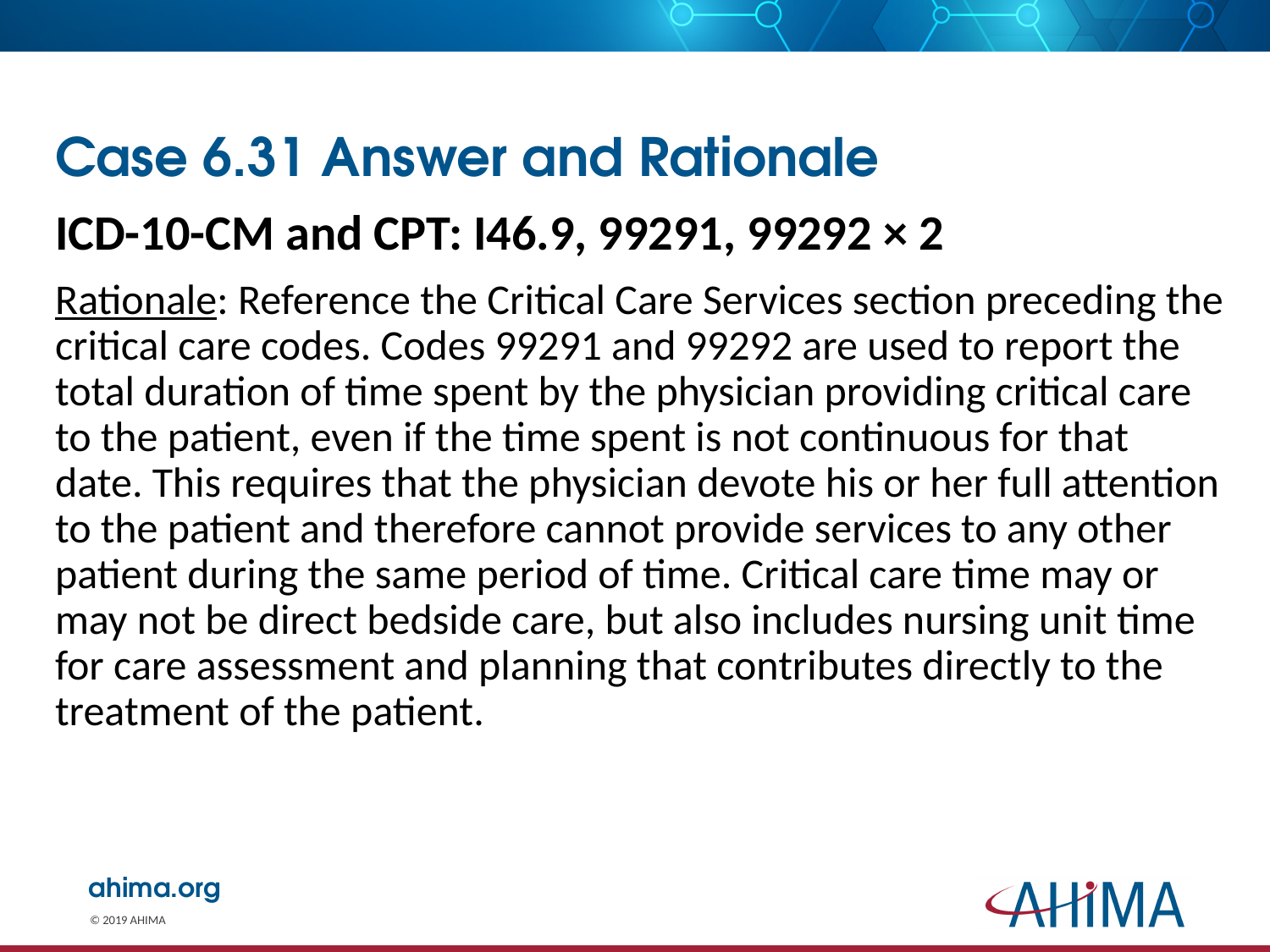

# Case 6.31 Answer and Rationale
ICD-10-CM and CPT: I46.9, 99291, 99292 × 2
Rationale: Reference the Critical Care Services section preceding the critical care codes. Codes 99291 and 99292 are used to report the total duration of time spent by the physician providing critical care to the patient, even if the time spent is not continuous for that date. This requires that the physician devote his or her full attention to the patient and therefore cannot provide services to any other patient during the same period of time. Critical care time may or may not be direct bedside care, but also includes nursing unit time for care assessment and planning that contributes directly to the treatment of the patient.